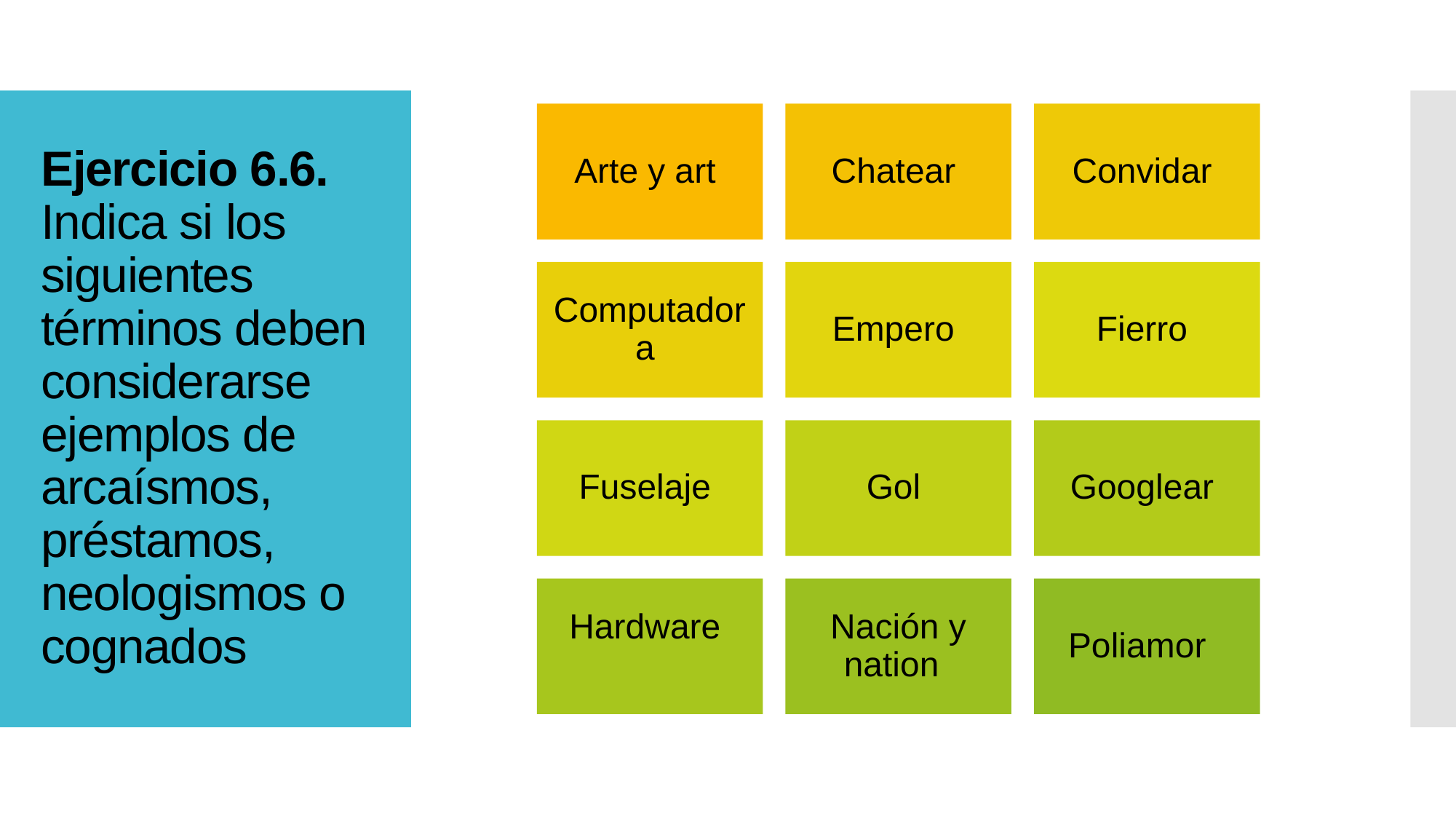

Arte y art
Chatear
Convidar
Computadora
Empero
Fierro
Fuselaje
Gol
Googlear
Hardware
Nación y nation
Poliamor
# Ejercicio 6.6. Indica si los siguientes términos deben considerarse ejemplos de arcaísmos, préstamos, neologismos o cognados